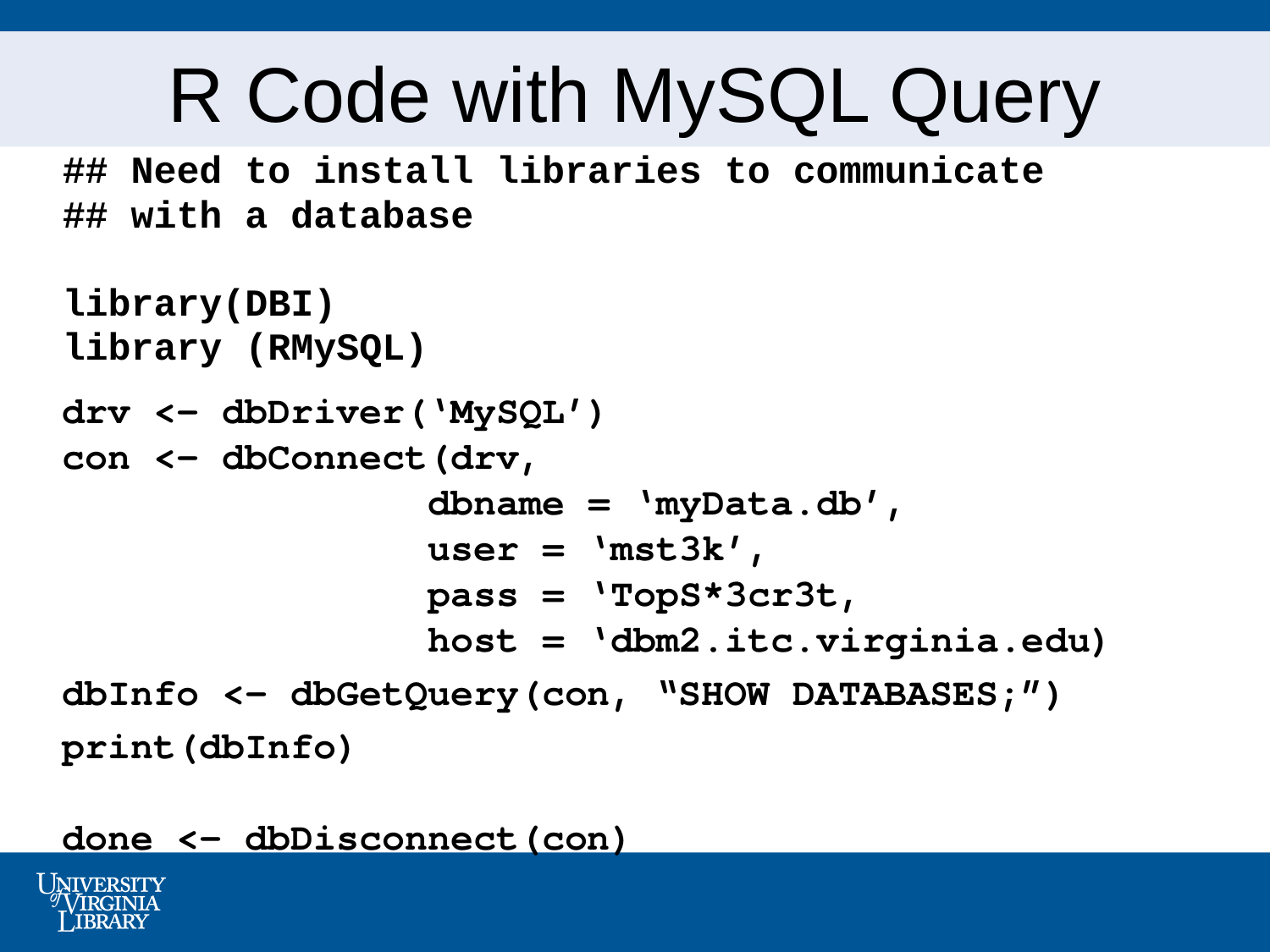

# R Code with MySQL Query
## Need to install libraries to communicate
## with a database

library(DBI)
library (RMySQL)

drv <- dbDriver(‘MySQL’)
con <- dbConnect(drv,
                dbname = ‘myData.db’,
                user = ‘mst3k’,
                pass = ‘TopS*3cr3t,
                host = ‘dbm2.itc.virginia.edu)
dbInfo <- dbGetQuery(con, “SHOW DATABASES;”)
print(dbInfo)

done <- dbDisconnect(con)